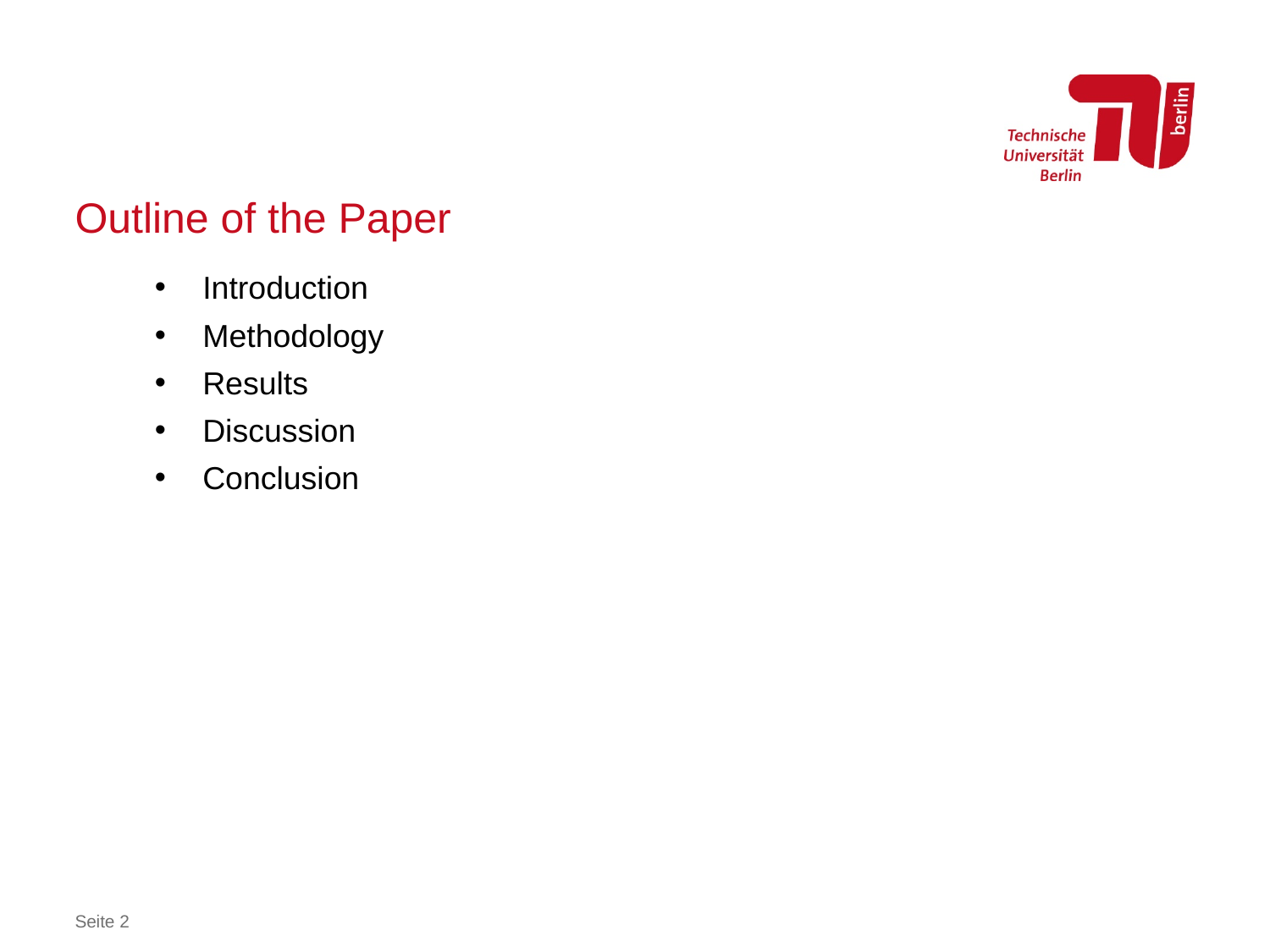

# Outline of the Paper
Introduction
Methodology
Results
Discussion
Conclusion

Seite 2